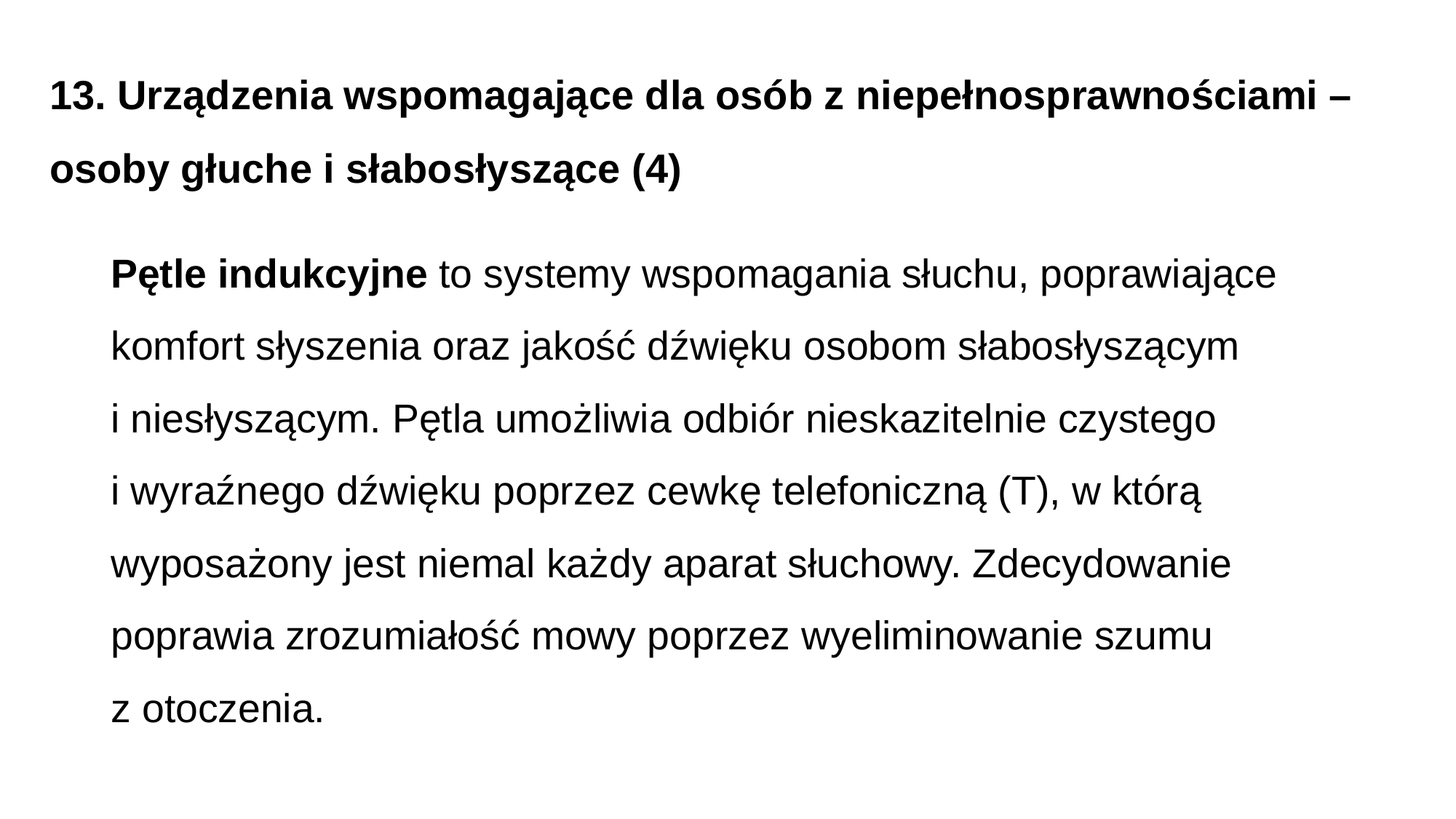

# 13. Urządzenia wspomagające dla osób z niepełnosprawnościami – osoby głuche i słabosłyszące (4)
Pętle indukcyjne to systemy wspomagania słuchu, poprawiające komfort słyszenia oraz jakość dźwięku osobom słabosłyszącym i niesłyszącym. Pętla umożliwia odbiór nieskazitelnie czystego i wyraźnego dźwięku poprzez cewkę telefoniczną (T), w którą wyposażony jest niemal każdy aparat słuchowy. Zdecydowanie poprawia zrozumiałość mowy poprzez wyeliminowanie szumu
z otoczenia.